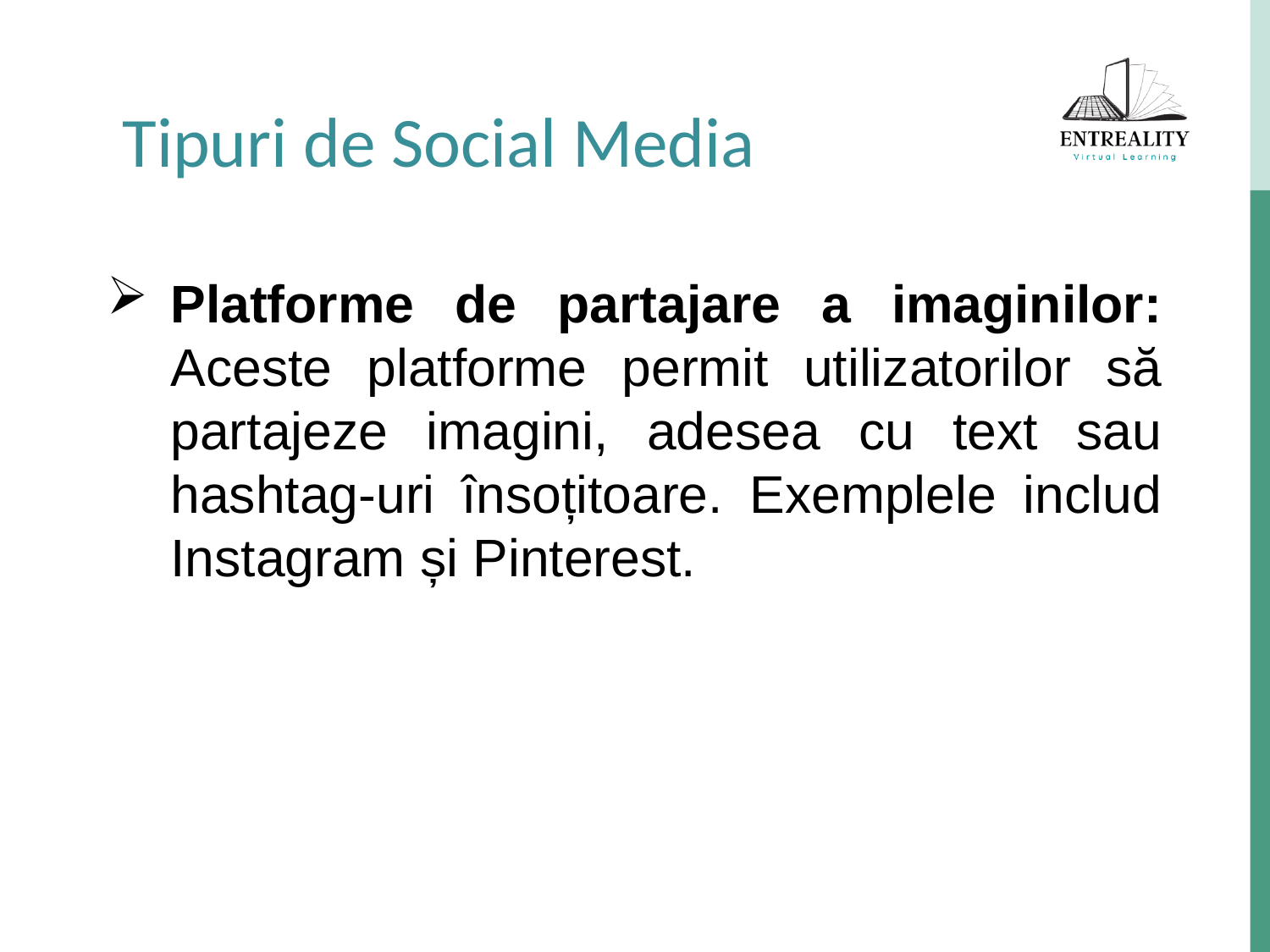

Tipuri de Social Media
Platforme de partajare a imaginilor: Aceste platforme permit utilizatorilor să partajeze imagini, adesea cu text sau hashtag-uri însoțitoare. Exemplele includ Instagram și Pinterest.